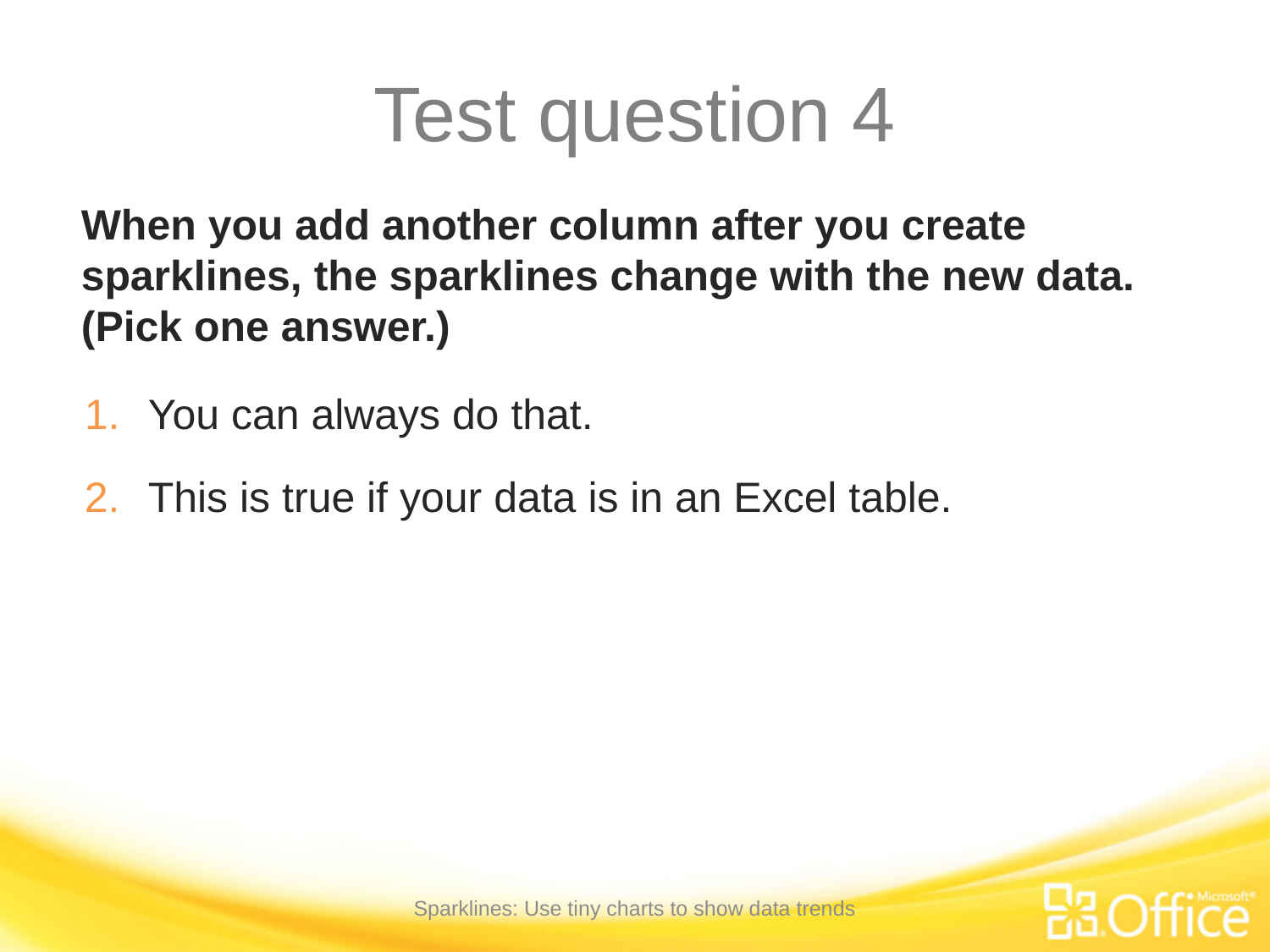

# Test question 4
When you add another column after you create sparklines, the sparklines change with the new data. (Pick one answer.)
You can always do that.
This is true if your data is in an Excel table.
Sparklines: Use tiny charts to show data trends